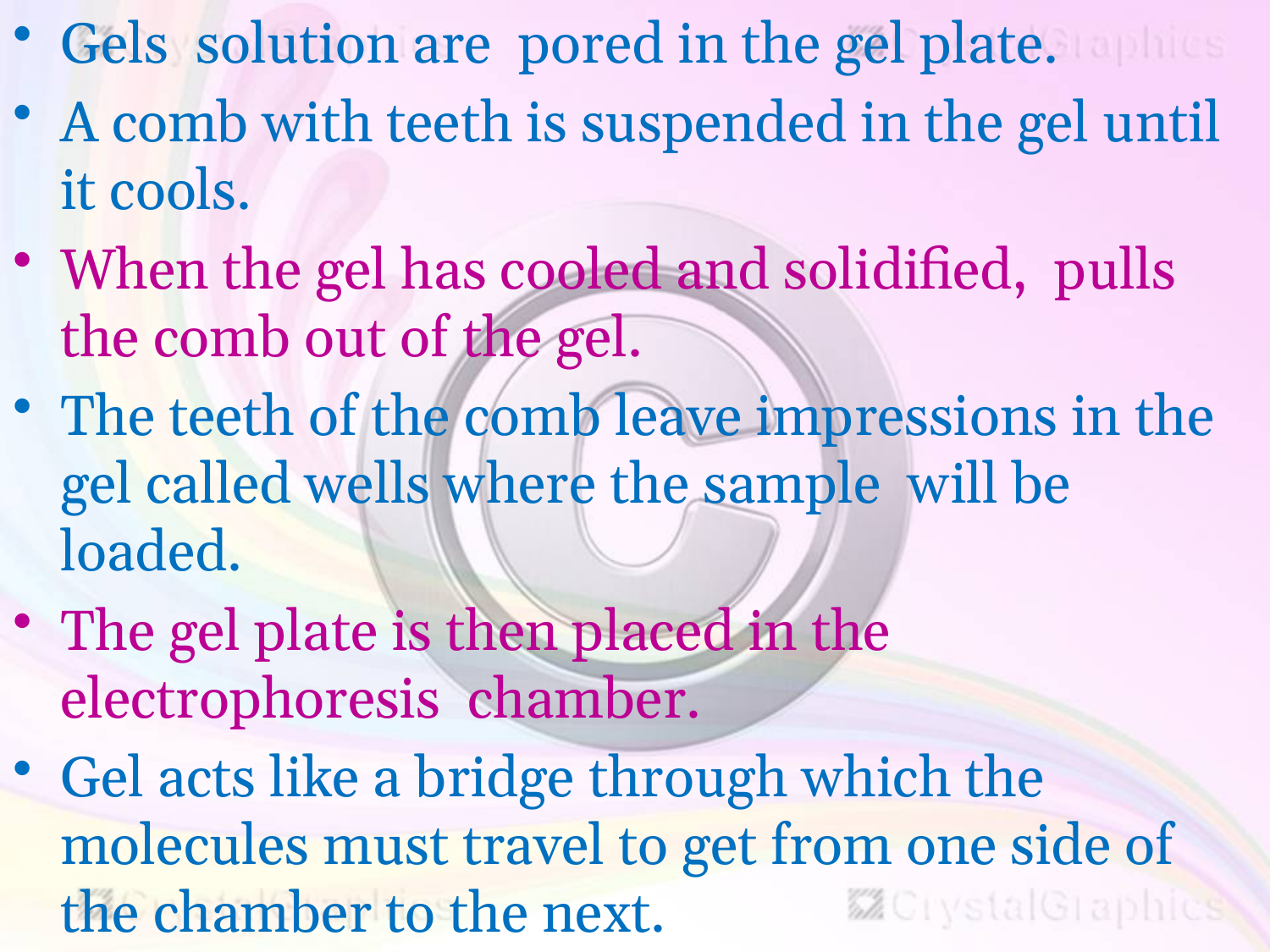

Gels  solution are  pored in the gel plate.
A comb with teeth is suspended in the gel until it cools.
When the gel has cooled and solidified,  pulls the comb out of the gel.
The teeth of the comb leave impressions in the gel called wells where the sample  will be loaded.
The gel plate is then placed in the electrophoresis  chamber.
Gel acts like a bridge through which the molecules must travel to get from one side of the chamber to the next.